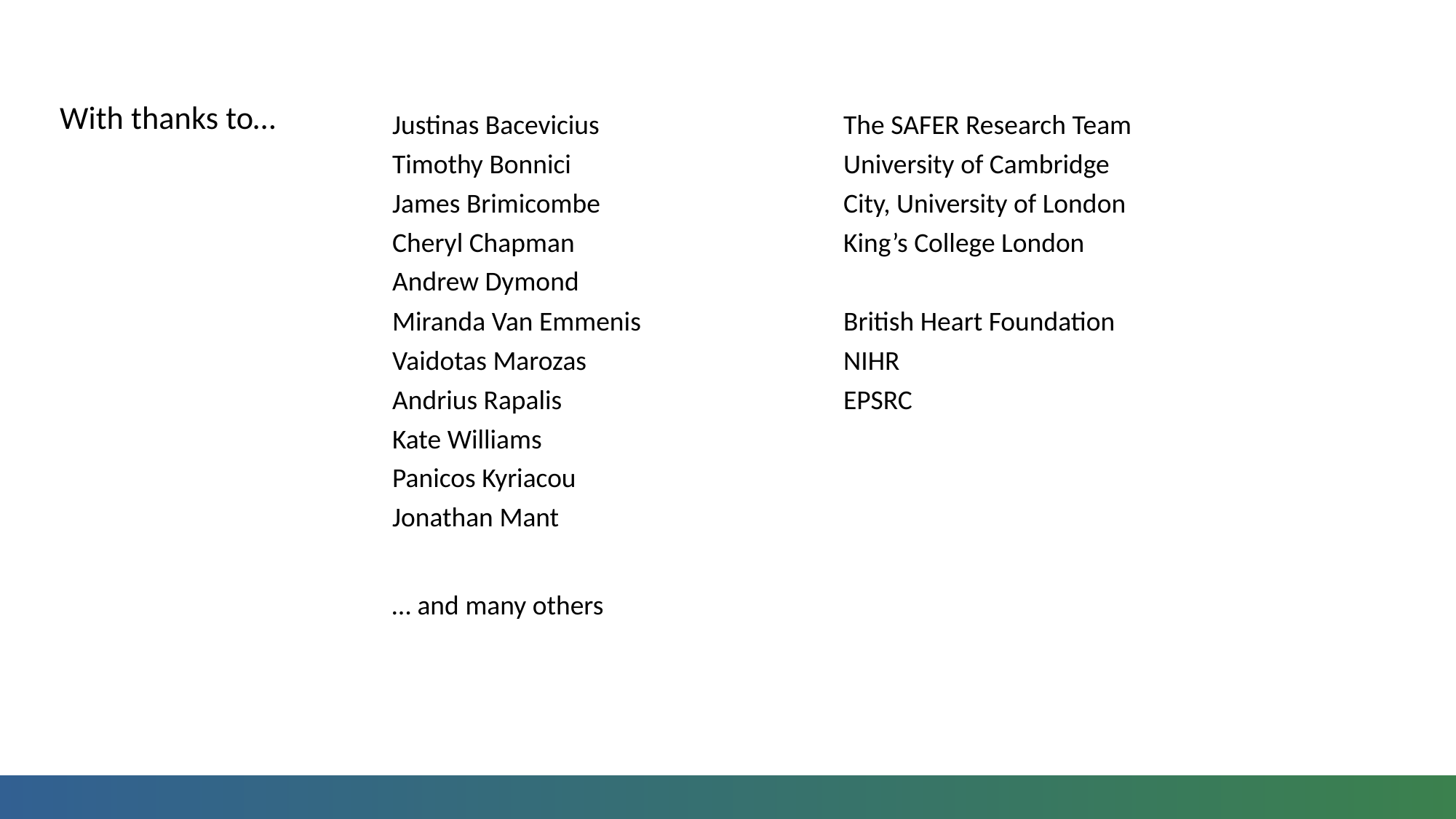

With thanks to…
Justinas Bacevicius
Timothy Bonnici
James Brimicombe
Cheryl Chapman
Andrew Dymond
Miranda Van Emmenis
Vaidotas Marozas
Andrius Rapalis
Kate Williams
Panicos Kyriacou
Jonathan Mant
The SAFER Research Team
University of Cambridge
City, University of London
King’s College London

British Heart Foundation
NIHR
EPSRC
… and many others